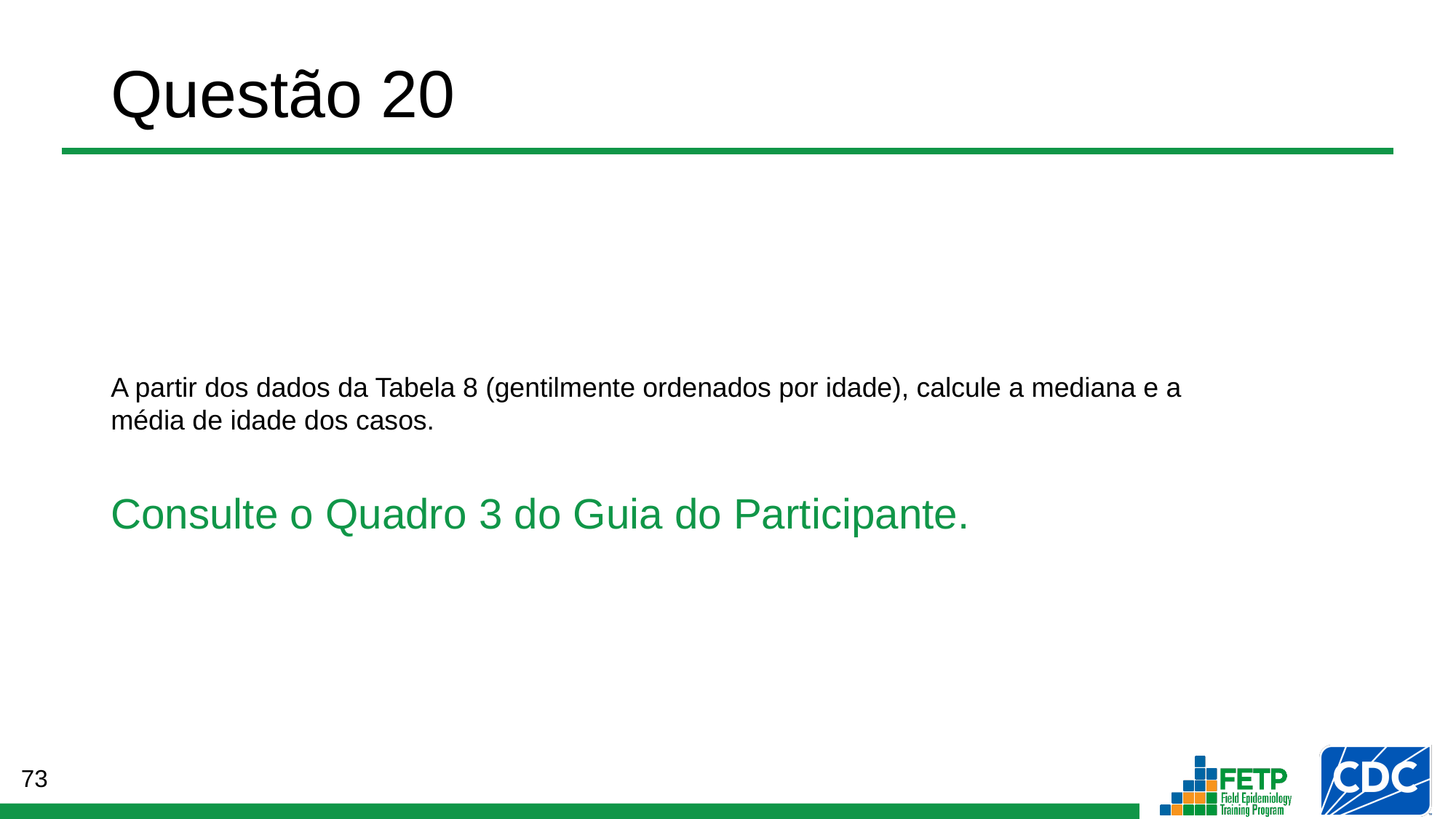

# Questão 20
A partir dos dados da Tabela 8 (gentilmente ordenados por idade), calcule a mediana e a média de idade dos casos.

Consulte o Quadro 3 do Guia do Participante.